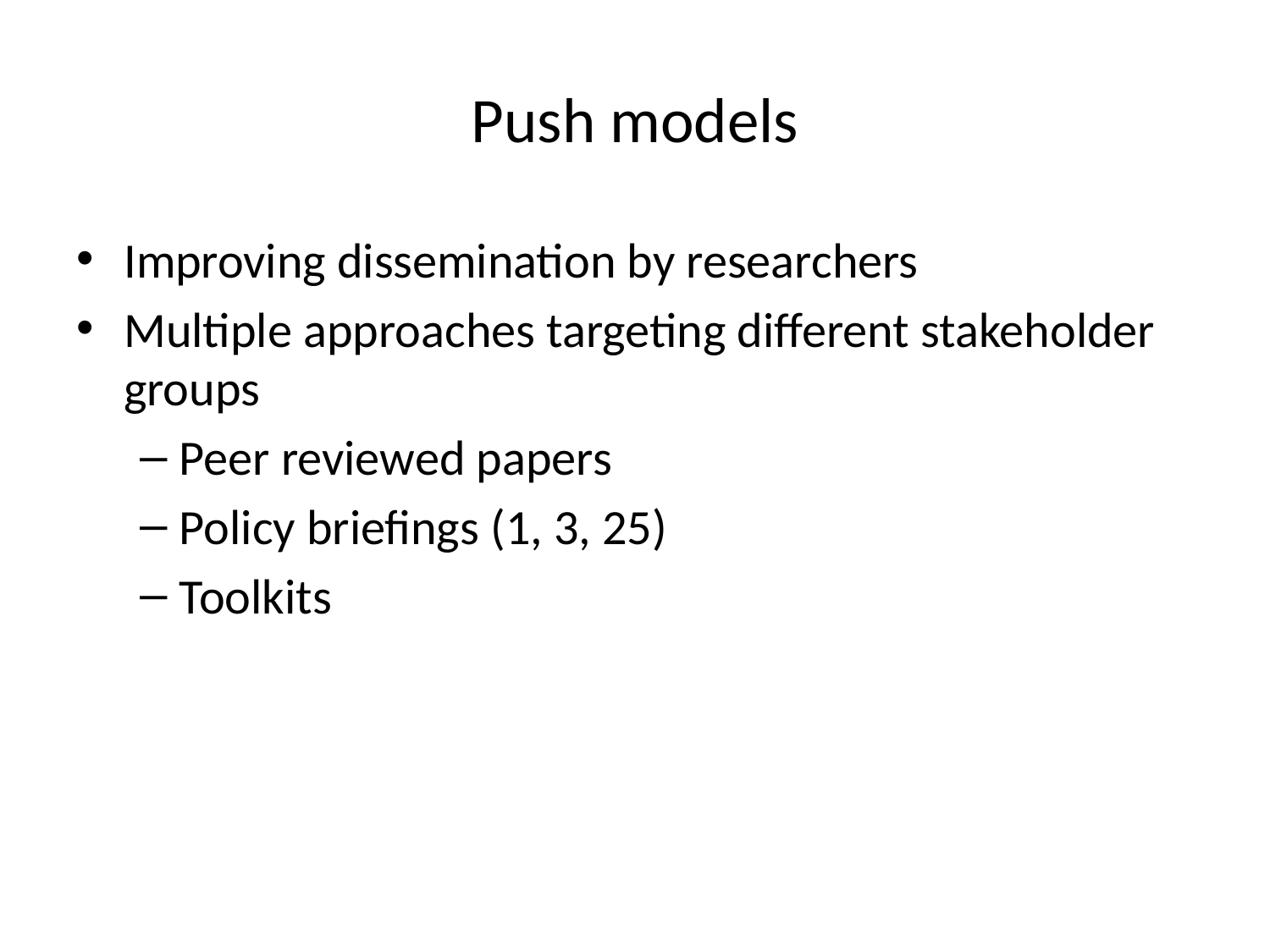

# Push models
Improving dissemination by researchers
Multiple approaches targeting different stakeholder groups
Peer reviewed papers
Policy briefings (1, 3, 25)
Toolkits